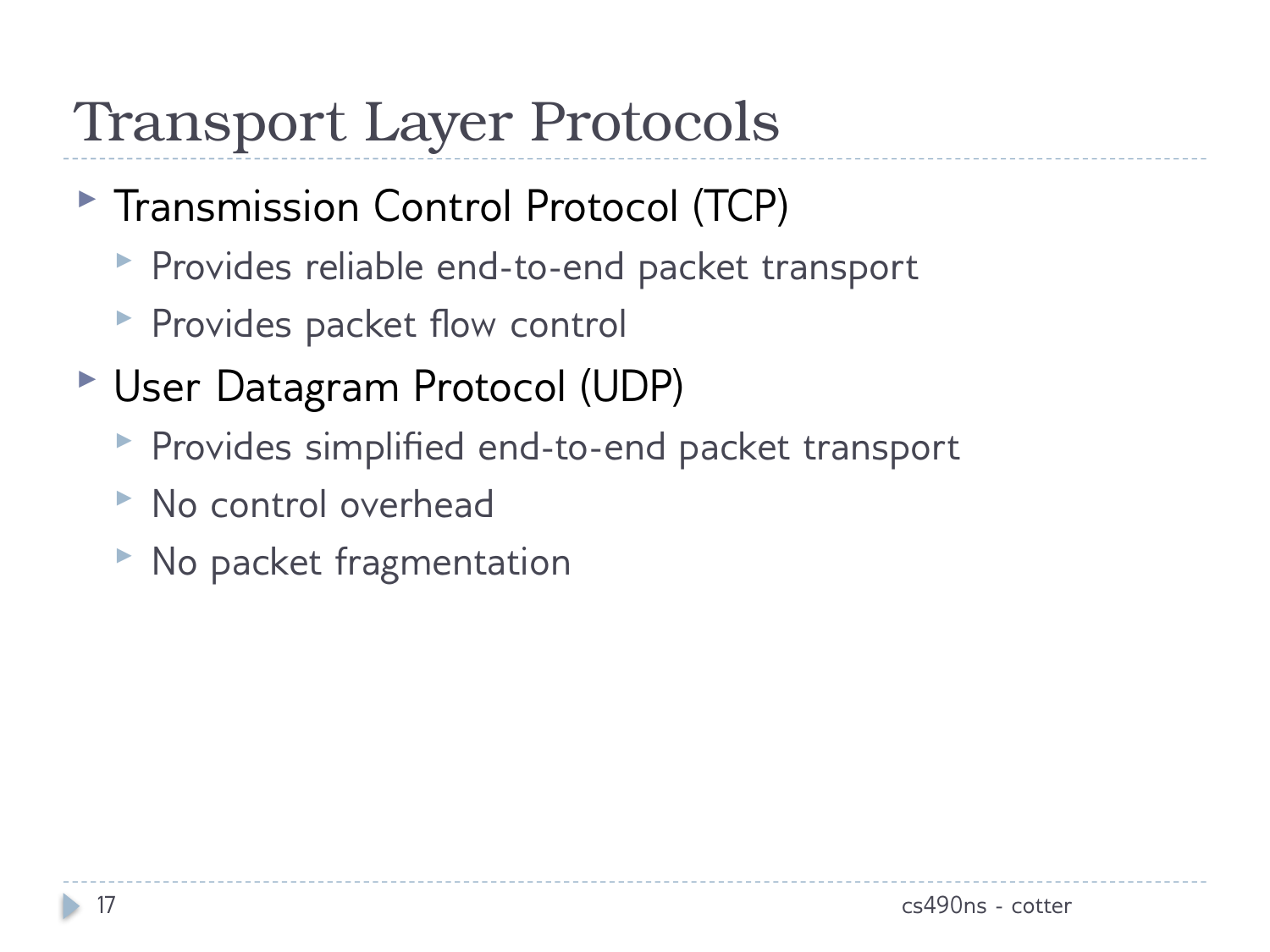

# Transport Layer Protocols
Transmission Control Protocol (TCP)
Provides reliable end-to-end packet transport
Provides packet flow control
User Datagram Protocol (UDP)
Provides simplified end-to-end packet transport
No control overhead
No packet fragmentation
17
cs490ns - cotter